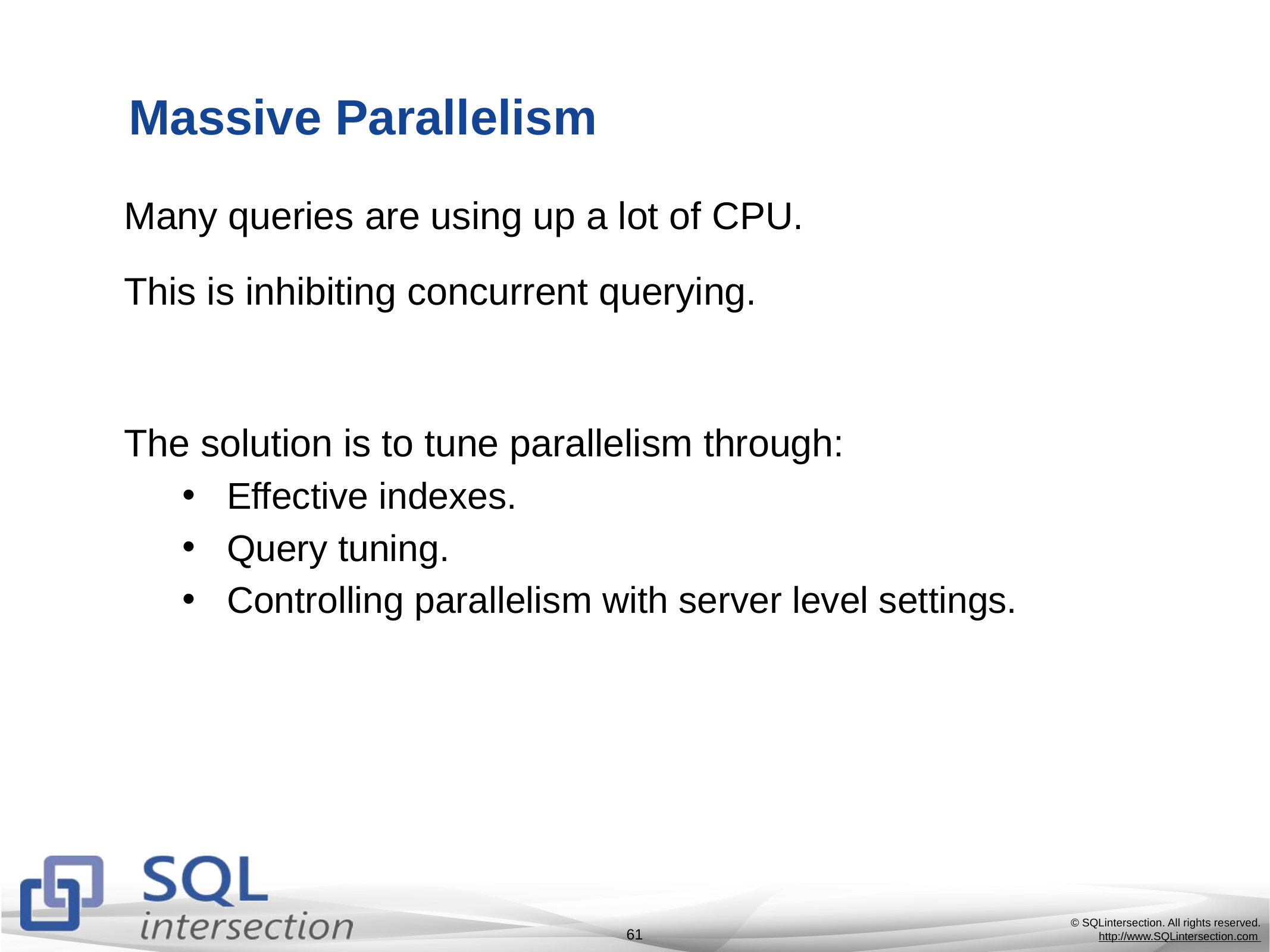

# Massive Parallelism
Many queries are using up a lot of CPU.
This is inhibiting concurrent querying.

The solution is to tune parallelism through:
Effective indexes.
Query tuning.
Controlling parallelism with server level settings.